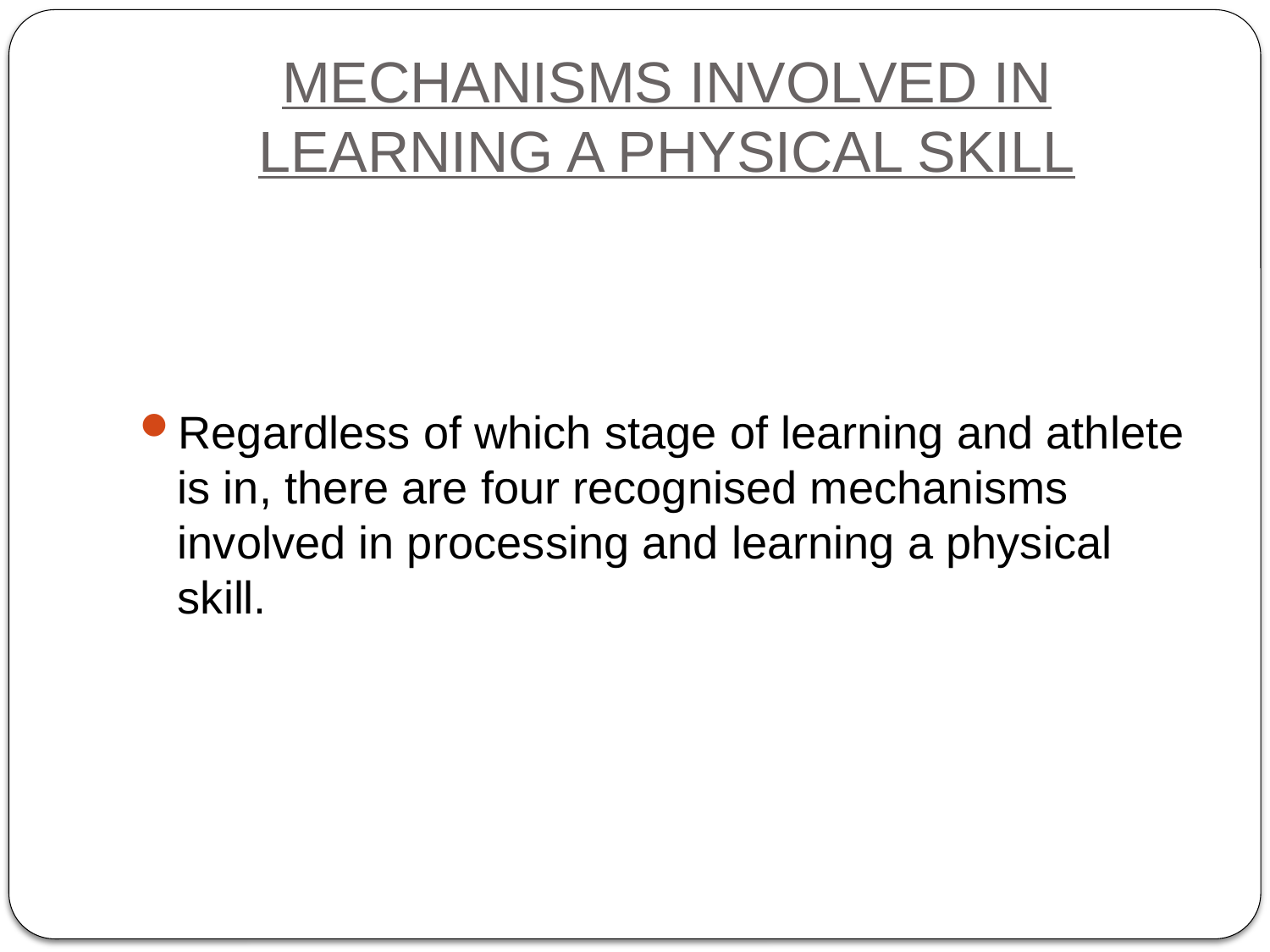

# MECHANISMS INVOLVED IN LEARNING A PHYSICAL SKILL

Regardless of which stage of learning and athlete is in, there are four recognised mechanisms involved in processing and learning a physical skill.